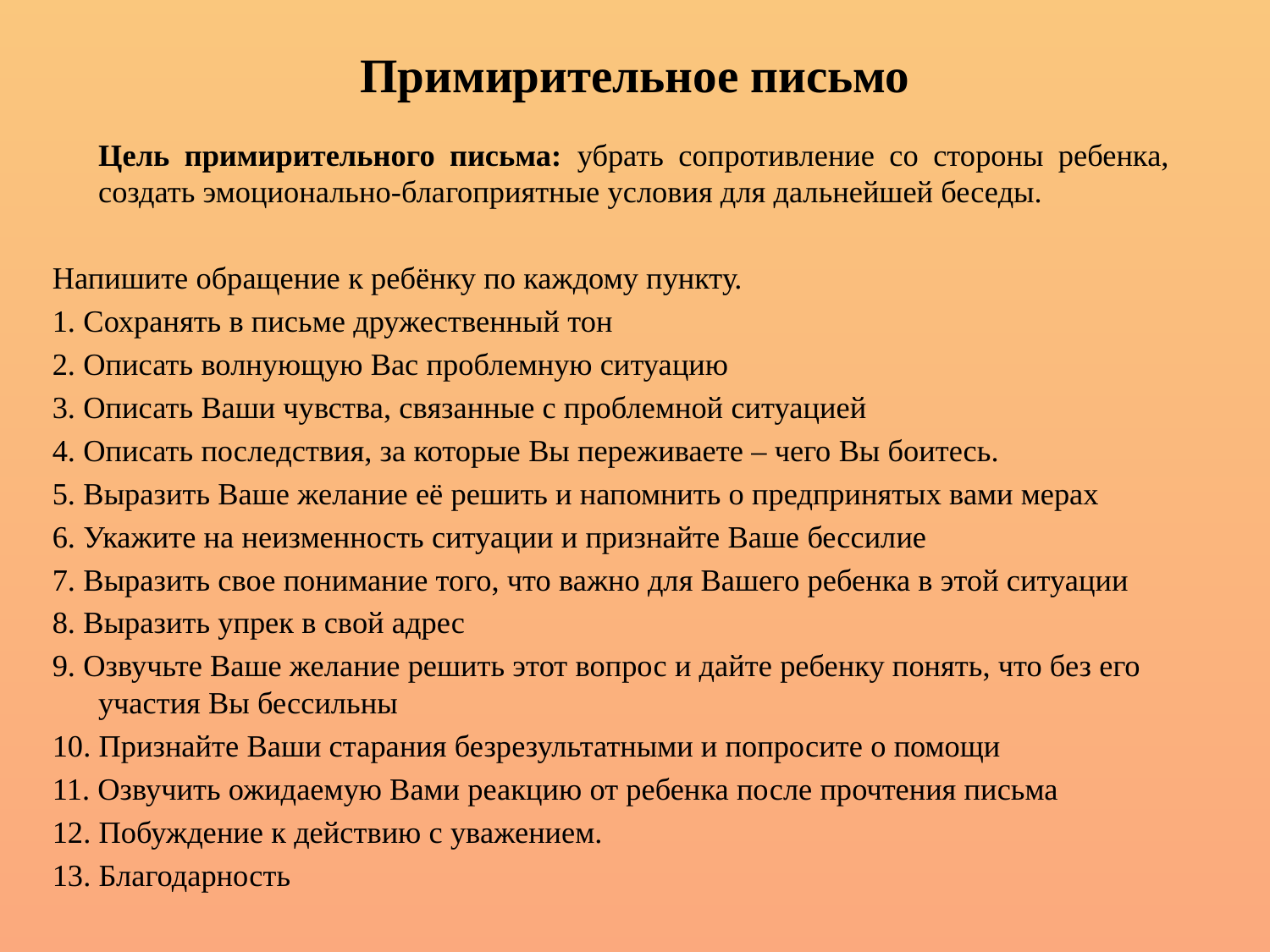

# Примирительное письмо
		Цель примирительного письма: убрать сопротивление со стороны ребенка, создать эмоционально-благоприятные условия для дальнейшей беседы.

Напишите обращение к ребёнку по каждому пункту.
1. Сохранять в письме дружественный тон
2. Описать волнующую Вас проблемную ситуацию
3. Описать Ваши чувства, связанные с проблемной ситуацией
4. Описать последствия, за которые Вы переживаете – чего Вы боитесь.
5. Выразить Ваше желание её решить и напомнить о предпринятых вами мерах
6. Укажите на неизменность ситуации и признайте Ваше бессилие
7. Выразить свое понимание того, что важно для Вашего ребенка в этой ситуации
8. Выразить упрек в свой адрес
9. Озвучьте Ваше желание решить этот вопрос и дайте ребенку понять, что без его участия Вы бессильны
10. Признайте Ваши старания безрезультатными и попросите о помощи
11. Озвучить ожидаемую Вами реакцию от ребенка после прочтения письма
12. Побуждение к действию с уважением.
13. Благодарность